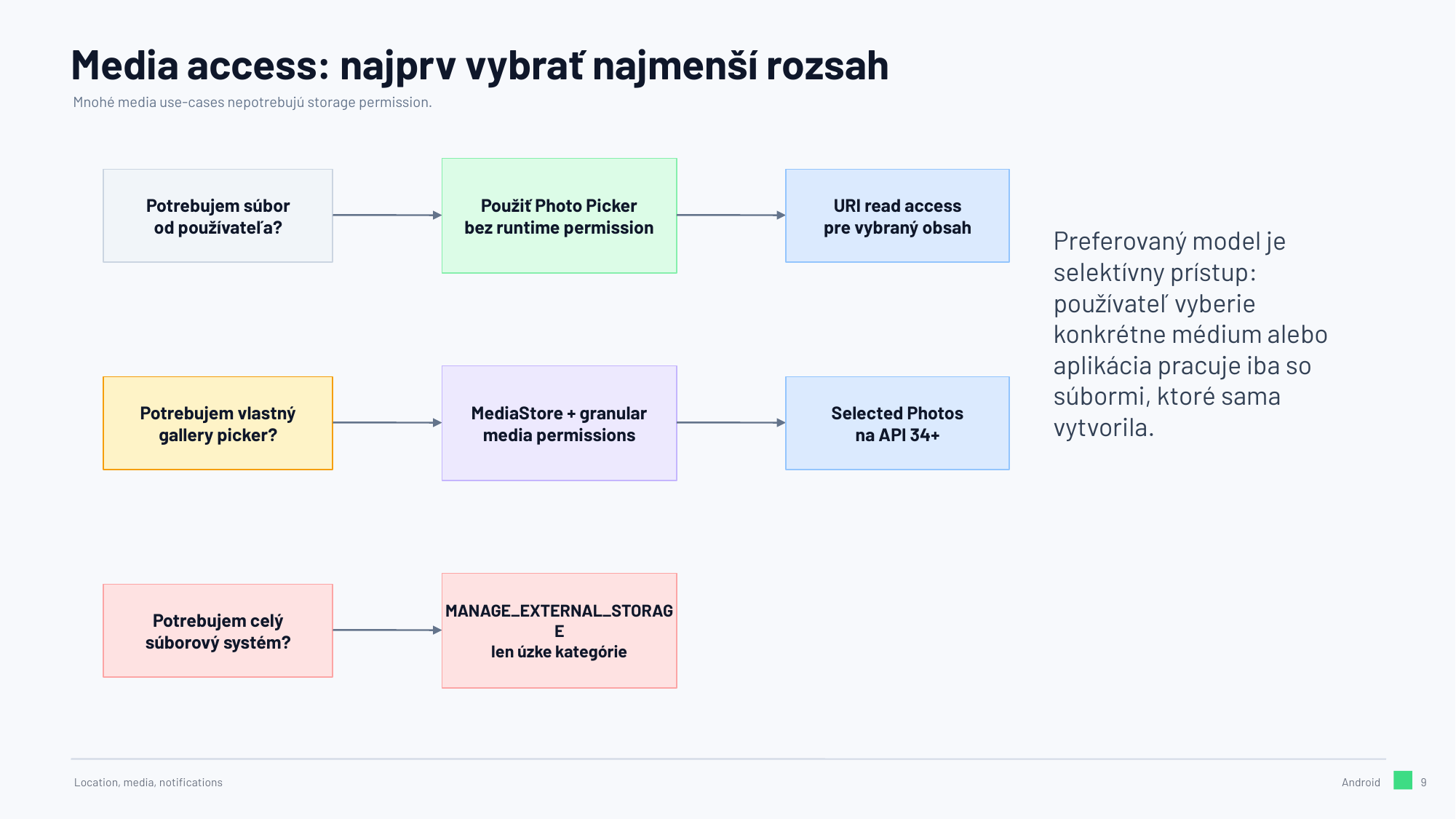

Media access: najprv vybrať najmenší rozsah
Mnohé media use-cases nepotrebujú storage permission.
Použiť Photo Picker
bez runtime permission
Potrebujem súbor
od používateľa?
URI read access
pre vybraný obsah
Preferovaný model je selektívny prístup: používateľ vyberie konkrétne médium alebo aplikácia pracuje iba so súbormi, ktoré sama vytvorila.

MediaStore + granular
media permissions
Potrebujem vlastný
gallery picker?
Selected Photos
na API 34+

MANAGE_EXTERNAL_STORAGE
len úzke kategórie
Potrebujem celý
súborový systém?

9